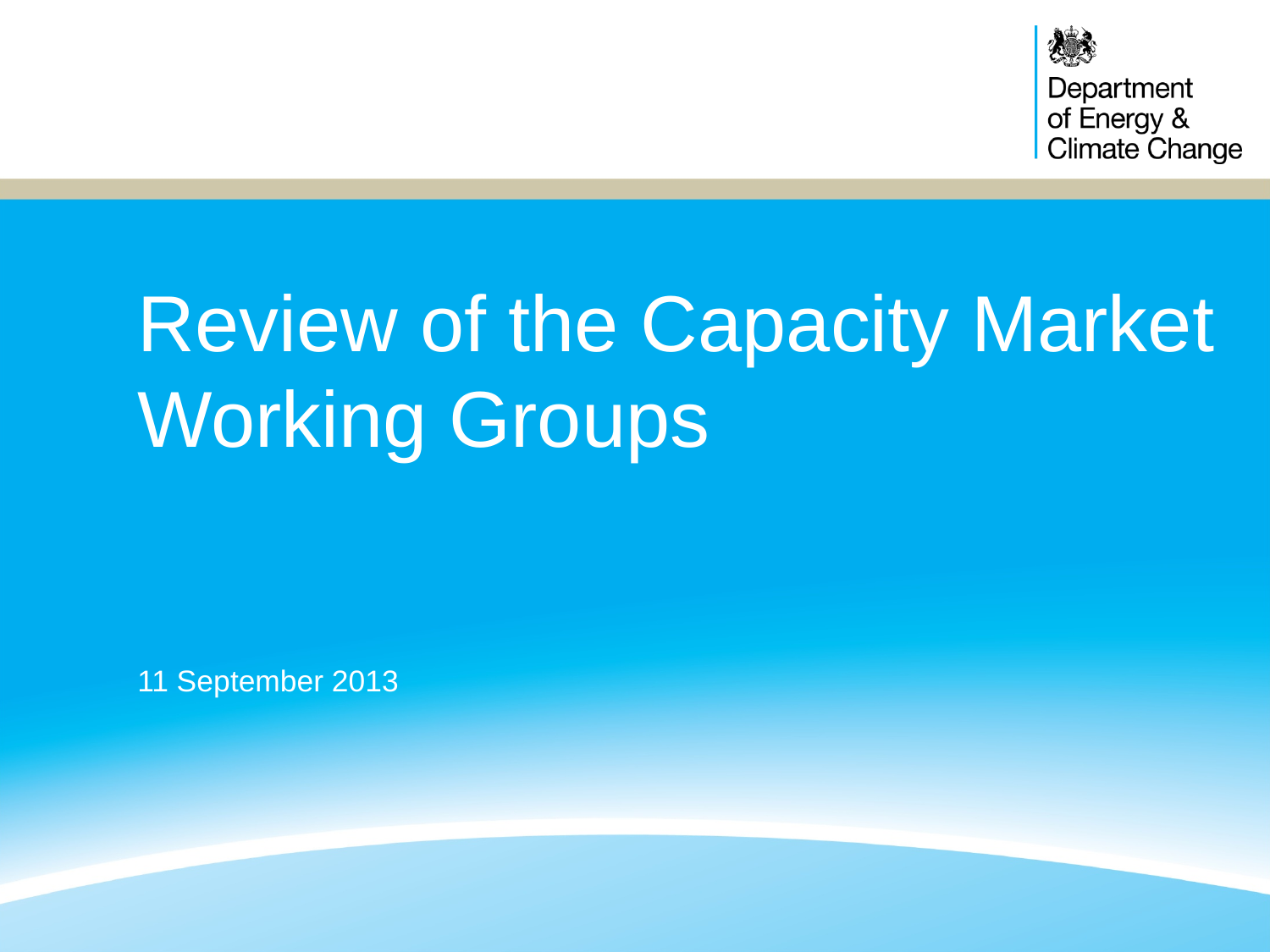

# Review of the Capacity Market Working Groups
11 September 2013